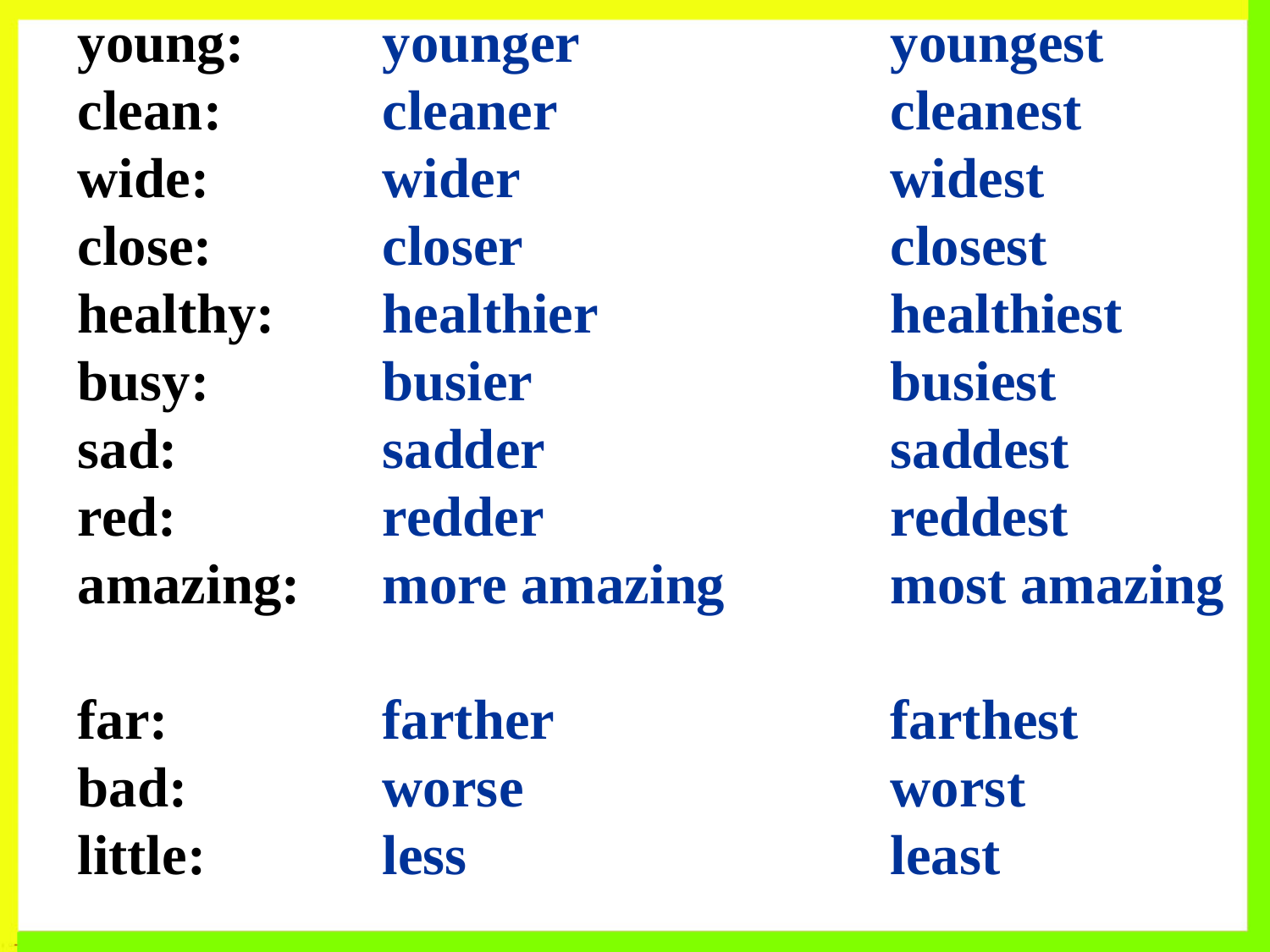

young:
clean:
wide:
close:
healthy:
busy:
sad:
red:
amazing:

far:
bad:
little:
younger 			youngest
cleaner 			cleanest
wider 			widest
closer 			closest
healthier 			healthiest
busier 			busiest
sadder 			saddest
redder 			reddest
more amazing 		most amazing

farther 			farthest
worse 			worst
less 				least